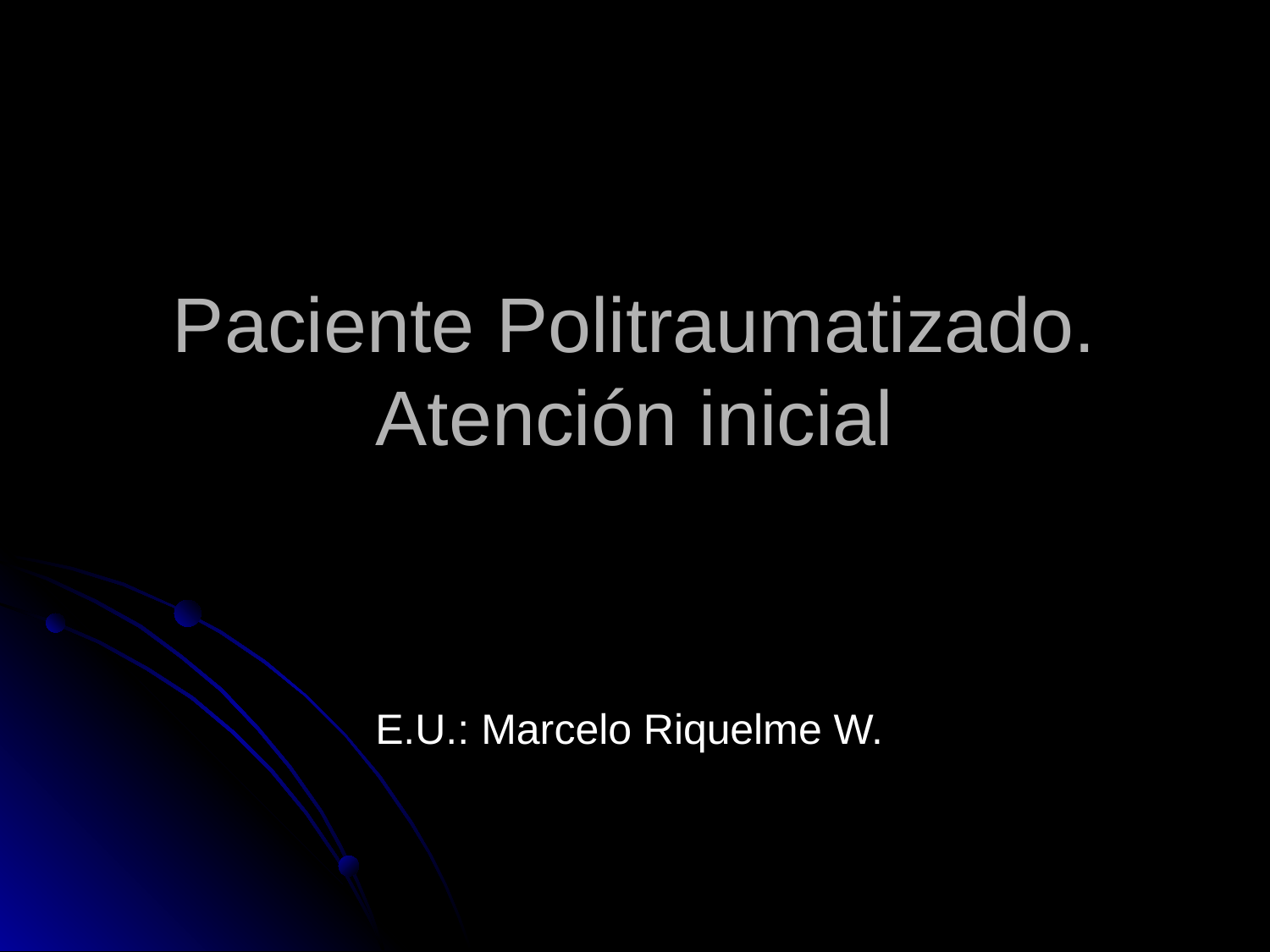

# Paciente Politraumatizado. Atención inicial
E.U.: Marcelo Riquelme W.